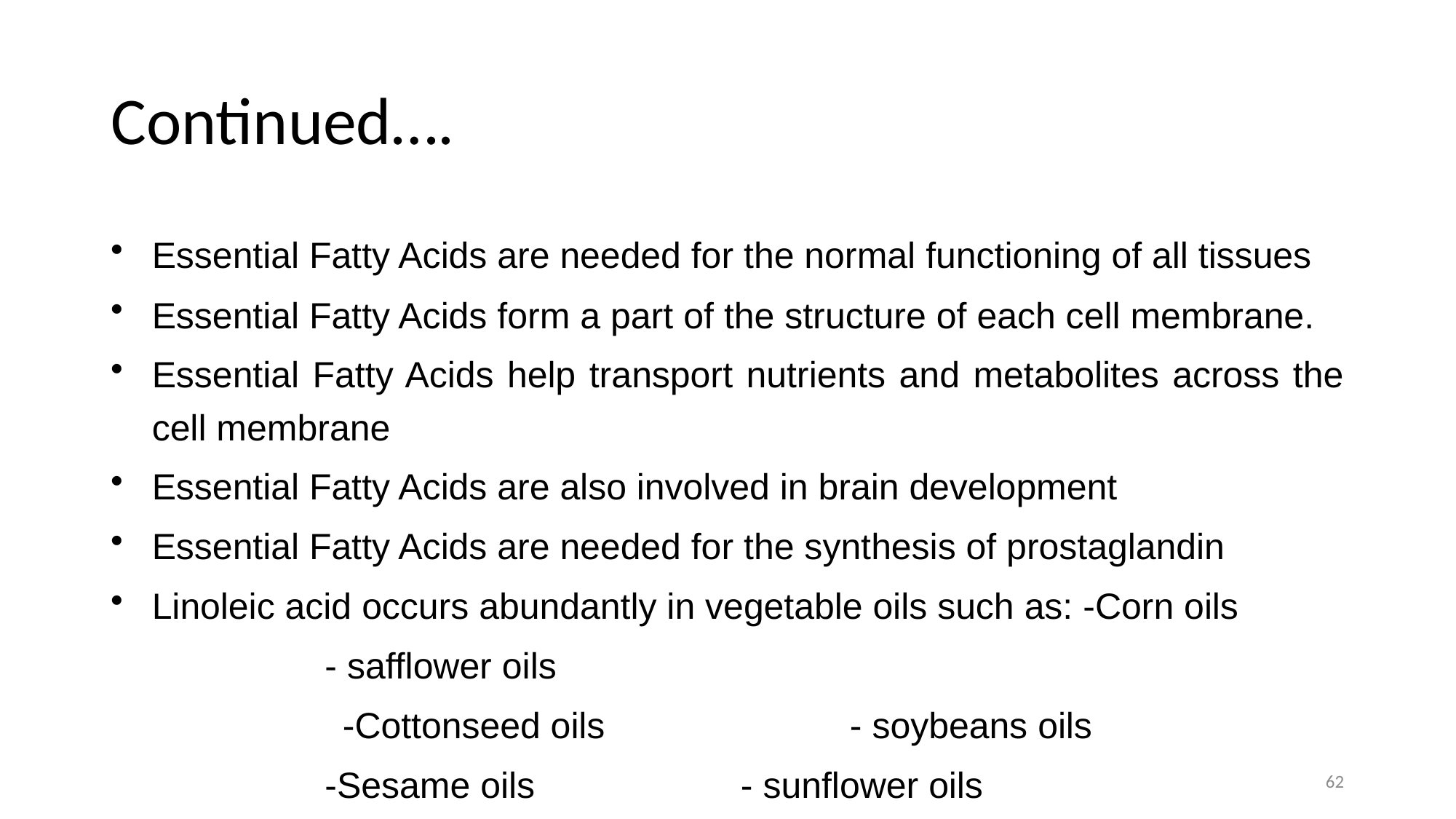

# Continued….
Essential Fatty Acids are needed for the normal functioning of all tissues
Essential Fatty Acids form a part of the structure of each cell membrane.
Essential Fatty Acids help transport nutrients and metabolites across the cell membrane
Essential Fatty Acids are also involved in brain development
Essential Fatty Acids are needed for the synthesis of prostaglandin
Linoleic acid occurs abundantly in vegetable oils such as: -Corn oils
                     - safflower oils
        	        -Cottonseed oils 	               - soybeans oils
                     -Sesame oils	               - sunflower oils

62